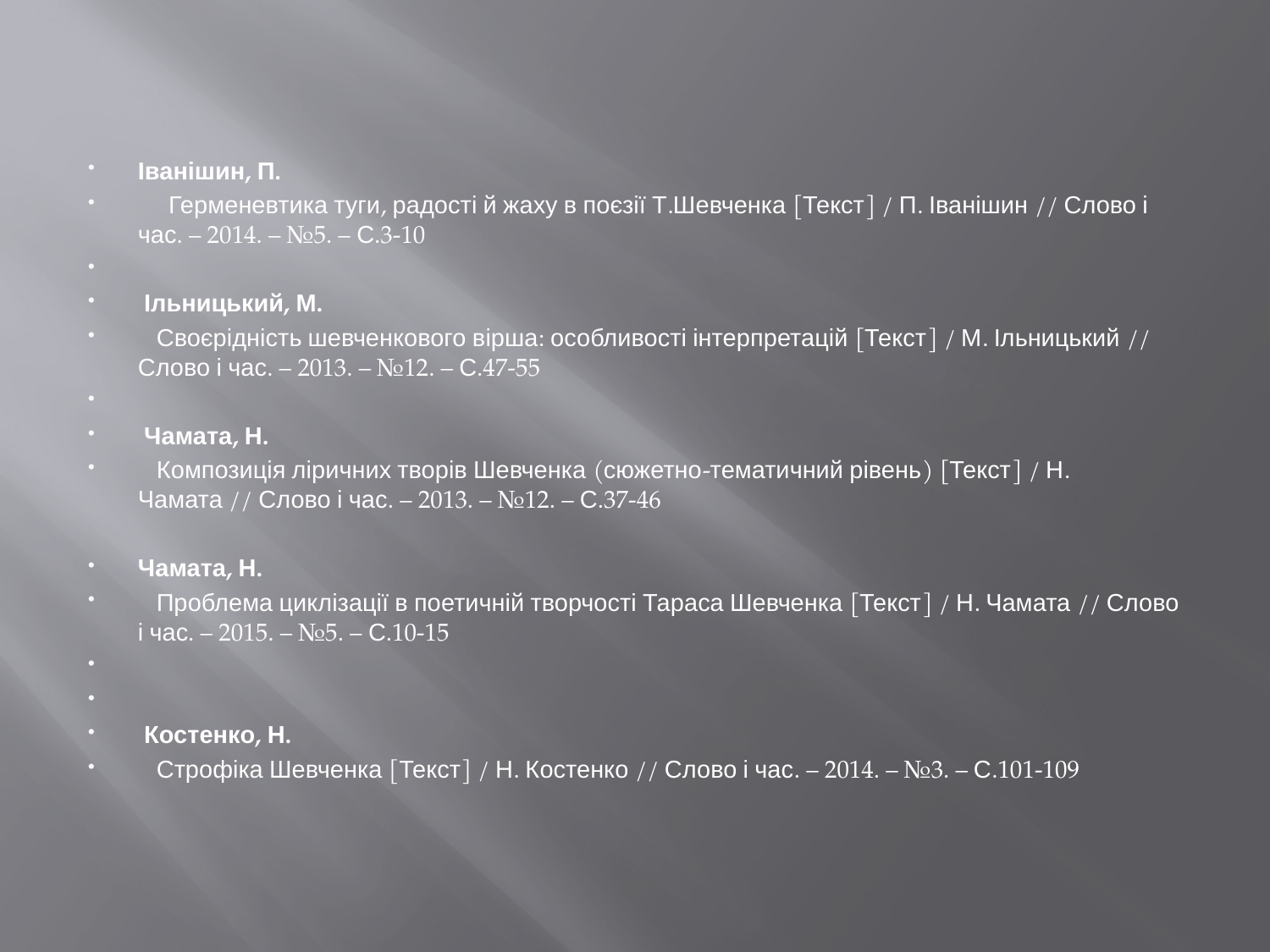

Іванішин, П.
     Герменевтика туги, радості й жаху в поєзії Т.Шевченка [Текст] / П. Іванішин // Слово і час. – 2014. – №5. – С.3-10

 Ільницький, М.
   Своєрідність шевченкового вірша: особливості інтерпретацій [Текст] / М. Ільницький // Слово і час. – 2013. – №12. – С.47-55

 Чамата, Н.
   Композиція ліричних творів Шевченка (сюжетно-тематичний рівень) [Текст] / Н. Чамата // Слово і час. – 2013. – №12. – С.37-46

Чамата, Н.
   Проблема циклізації в поетичній творчості Тараса Шевченка [Текст] / Н. Чамата // Слово і час. – 2015. – №5. – С.10-15

 Костенко, Н.
   Строфіка Шевченка [Текст] / Н. Костенко // Слово і час. – 2014. – №3. – С.101-109